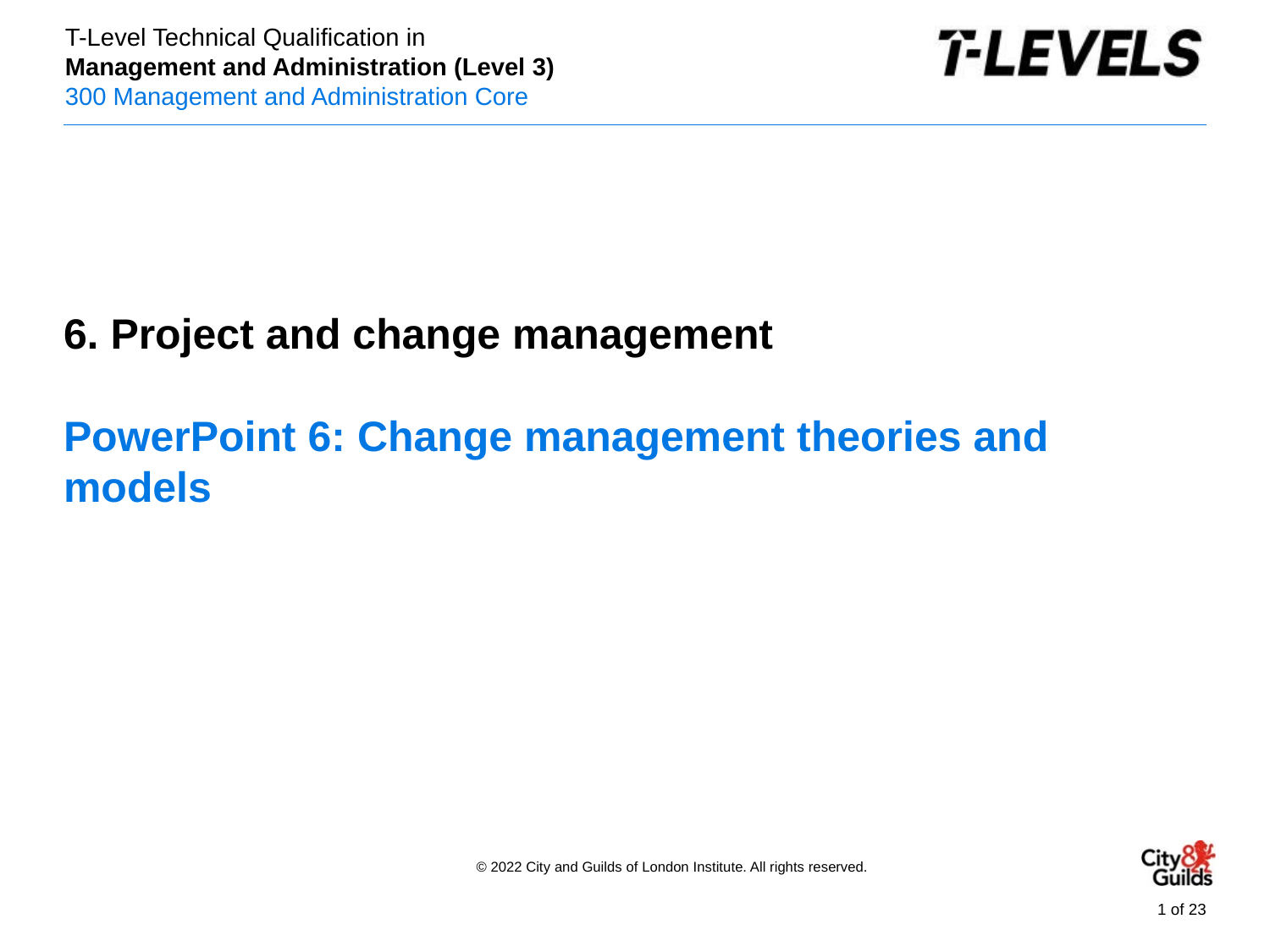

PowerPoint resentation
6. Project and change management
# PowerPoint 6: Change management theories and models